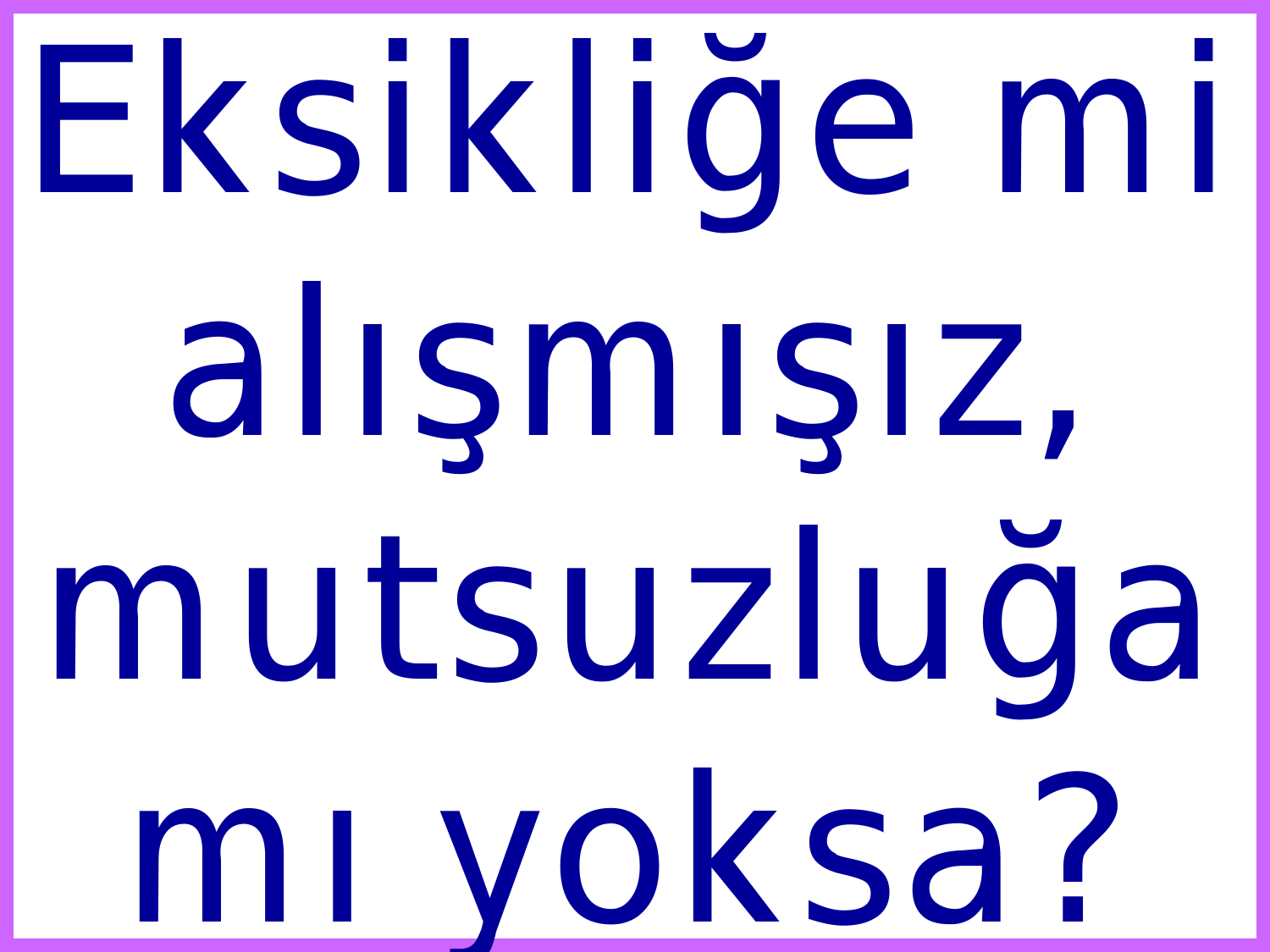

# Eksikliğe mi alışmışız, mutsuzluğa mı yoksa?